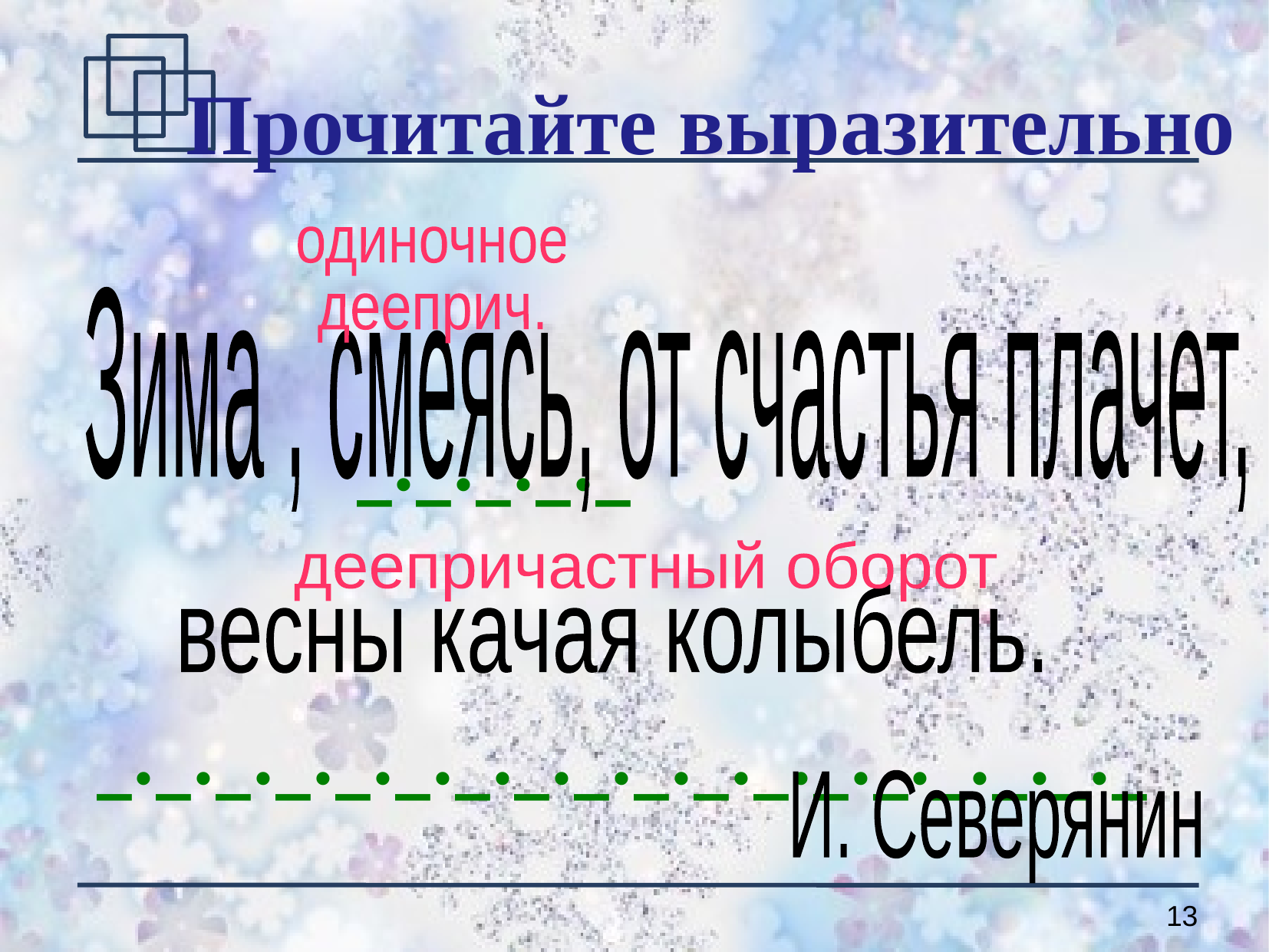

# Прочитайте выразительно

               _._._._._

   _._._._._._._._._._._._._._._._._._

одиночное
дееприч.
Зима , смеясь, от счастья плачет,
деепричастный оборот
весны качая колыбель.
И. Северянин